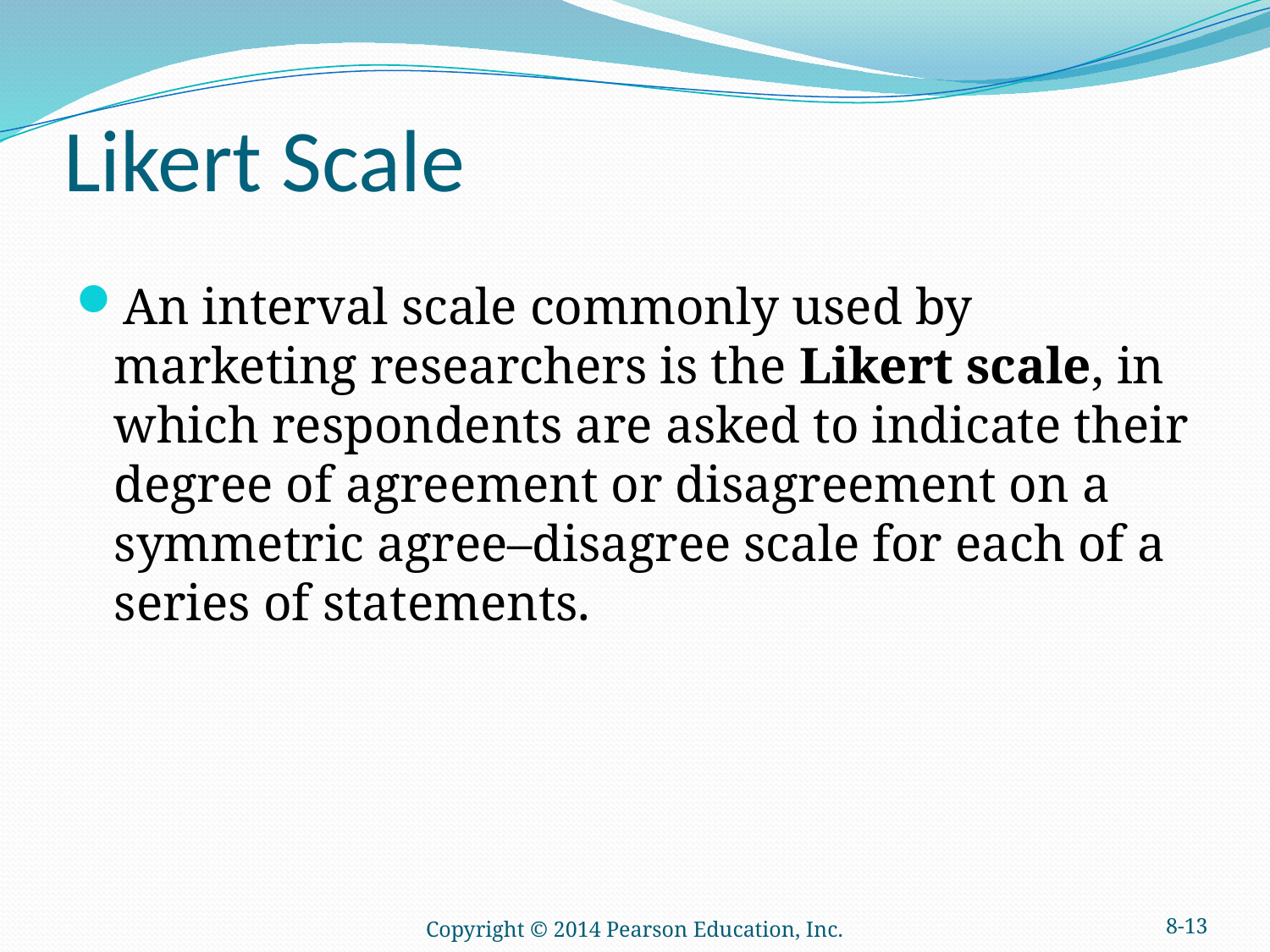

# Likert Scale
An interval scale commonly used by marketing researchers is the Likert scale, in which respondents are asked to indicate their degree of agreement or disagreement on a symmetric agree–disagree scale for each of a series of statements.